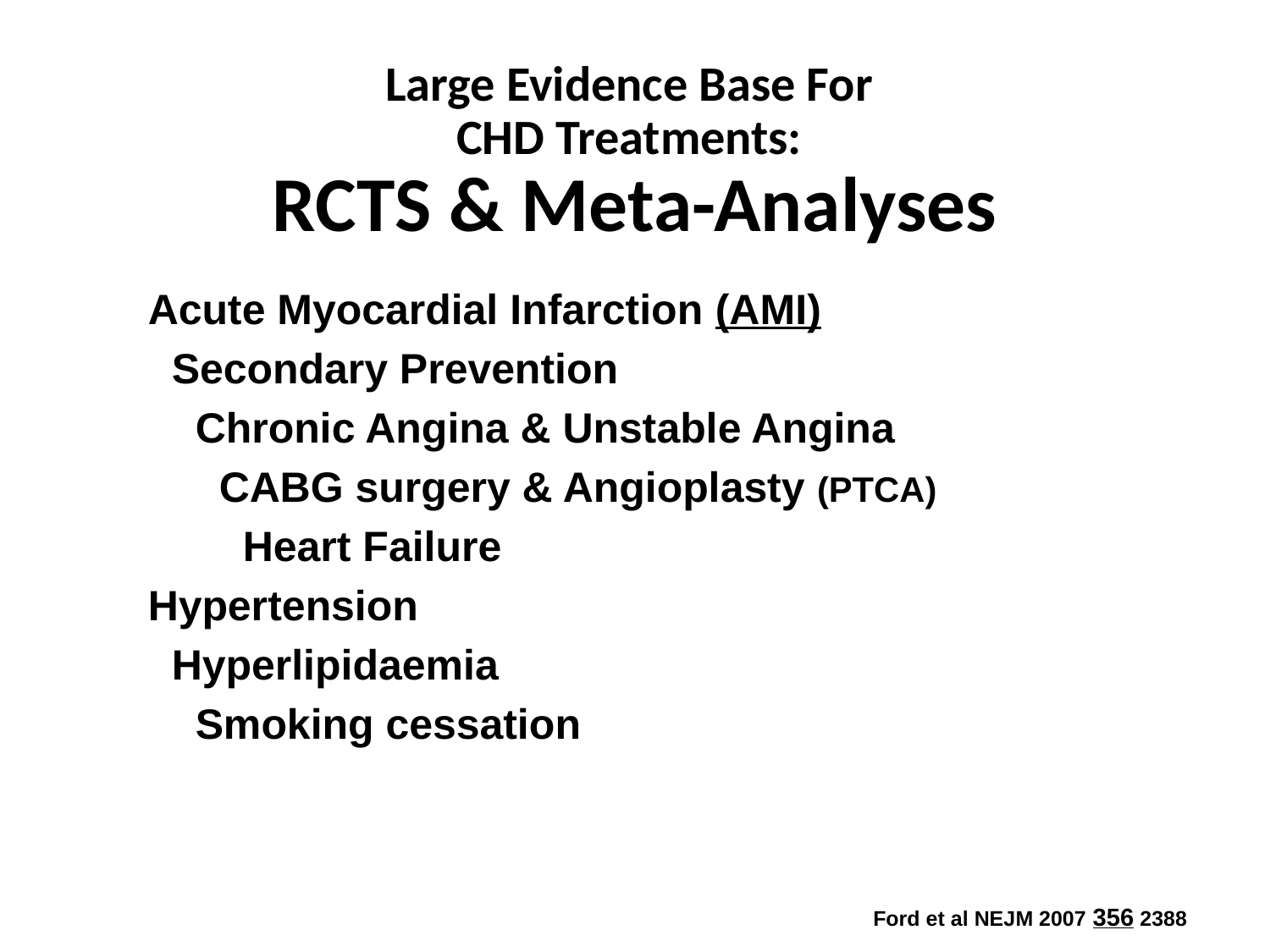

# Large Evidence Base For CHD Treatments: RCTS & Meta-Analyses
Acute Myocardial Infarction (AMI)
  Secondary Prevention
    Chronic Angina & Unstable Angina
      CABG surgery & Angioplasty (PTCA)
        Heart Failure
Hypertension
  Hyperlipidaemia
    Smoking cessation
Ford et al NEJM 2007 356 2388